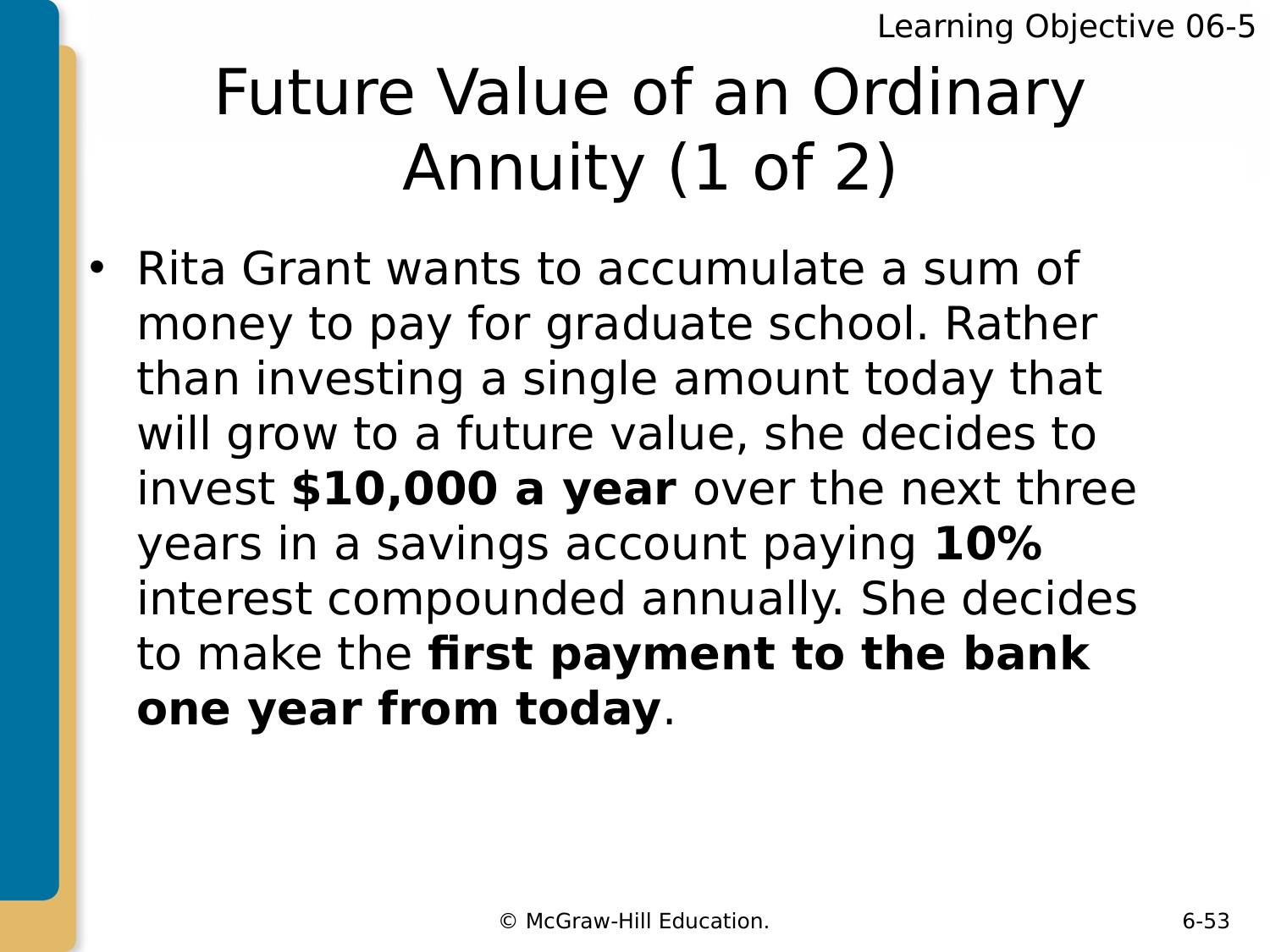

Learning Objective 06-5
# Future Value of an Ordinary Annuity (1 of 2)
Rita Grant wants to accumulate a sum of money to pay for graduate school. Rather than investing a single amount today that will grow to a future value, she decides to invest $10,000 a year over the next three years in a savings account paying 10% interest compounded annually. She decides to make the first payment to the bank one year from today.